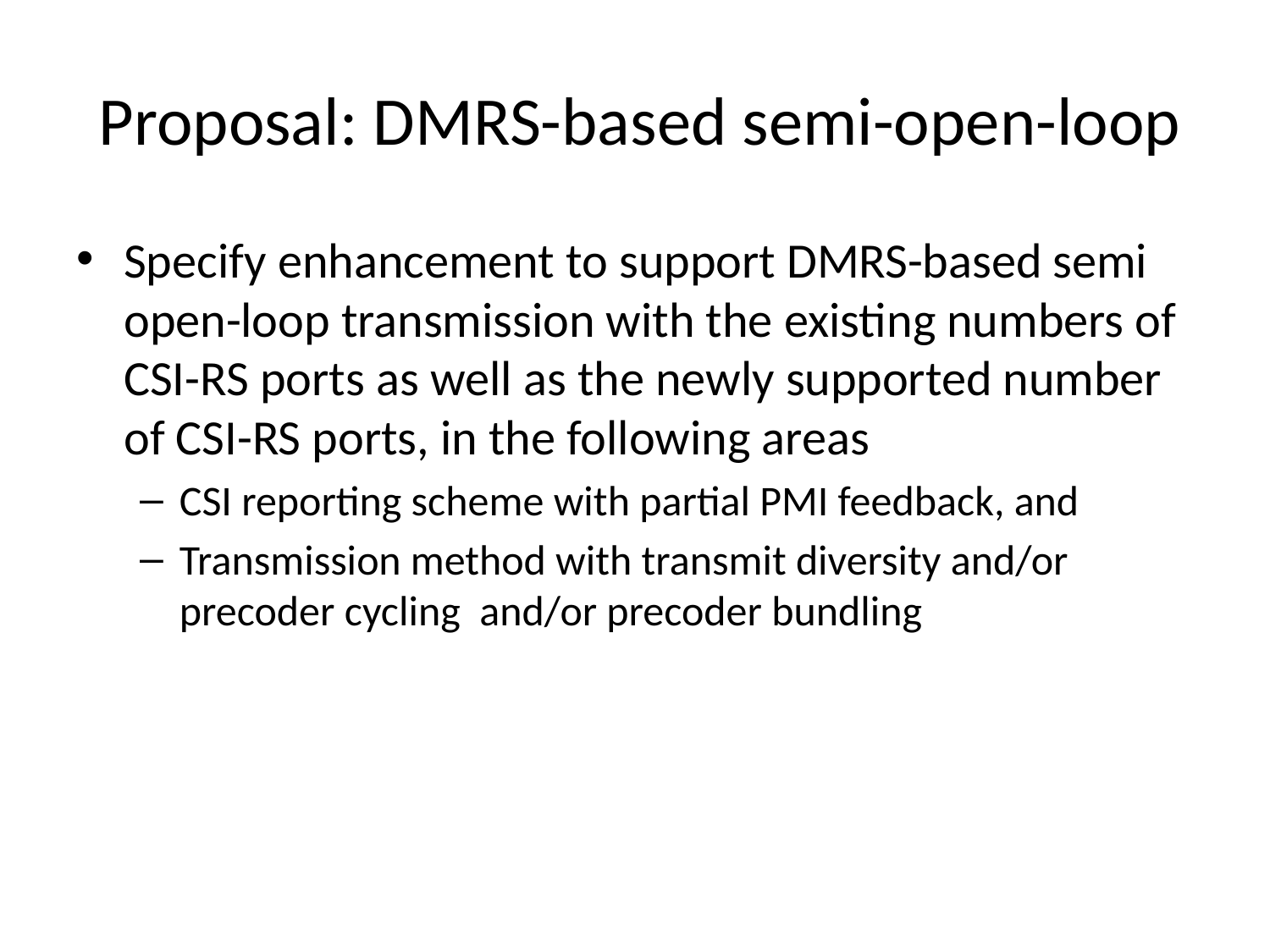

# Proposal: DMRS-based semi-open-loop
Specify enhancement to support DMRS-based semi open-loop transmission with the existing numbers of CSI-RS ports as well as the newly supported number of CSI-RS ports, in the following areas
CSI reporting scheme with partial PMI feedback, and
Transmission method with transmit diversity and/or precoder cycling  and/or precoder bundling